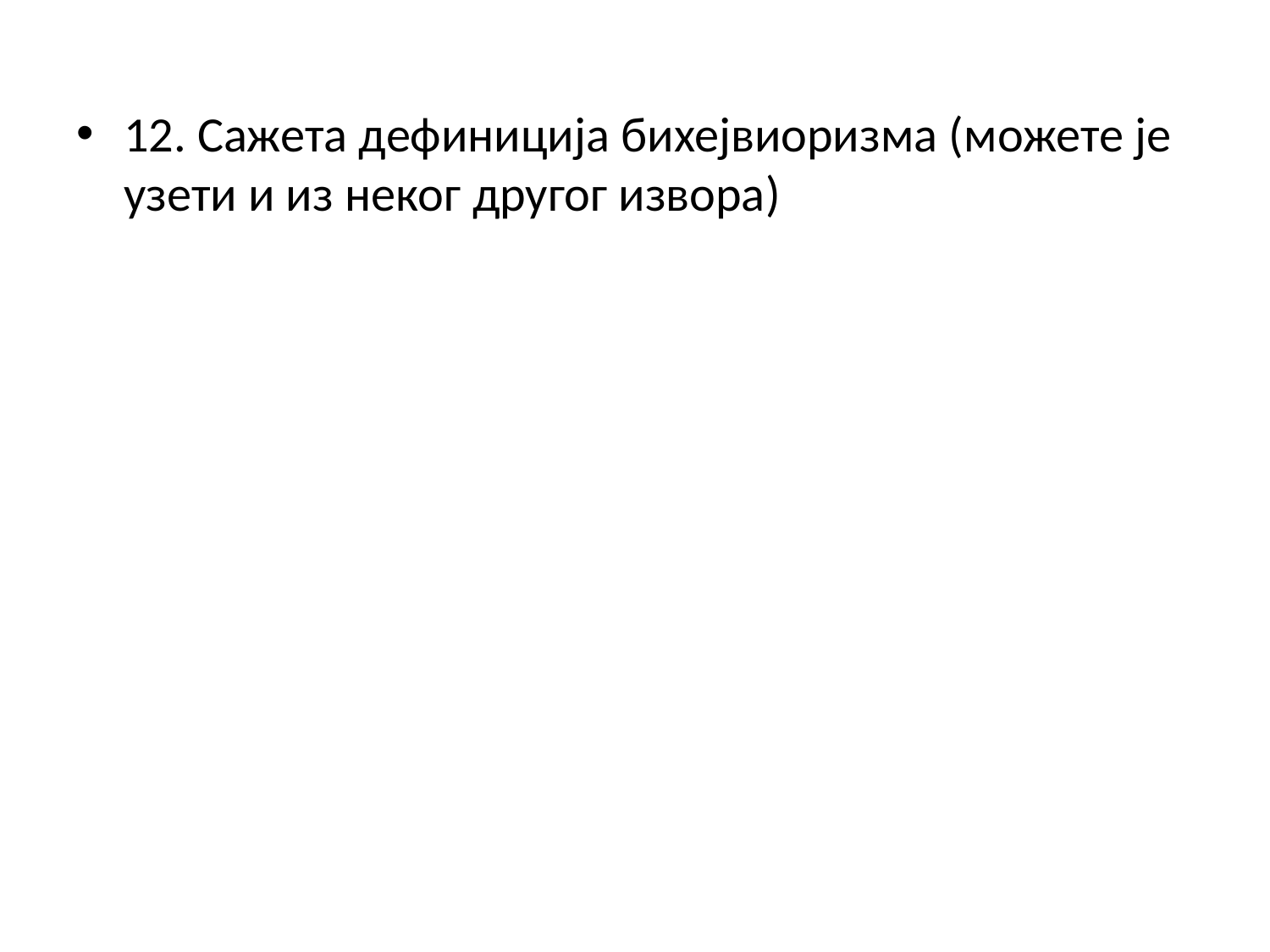

12. Сажета дефиниција бихејвиоризма (можете је узети и из неког другог извора)